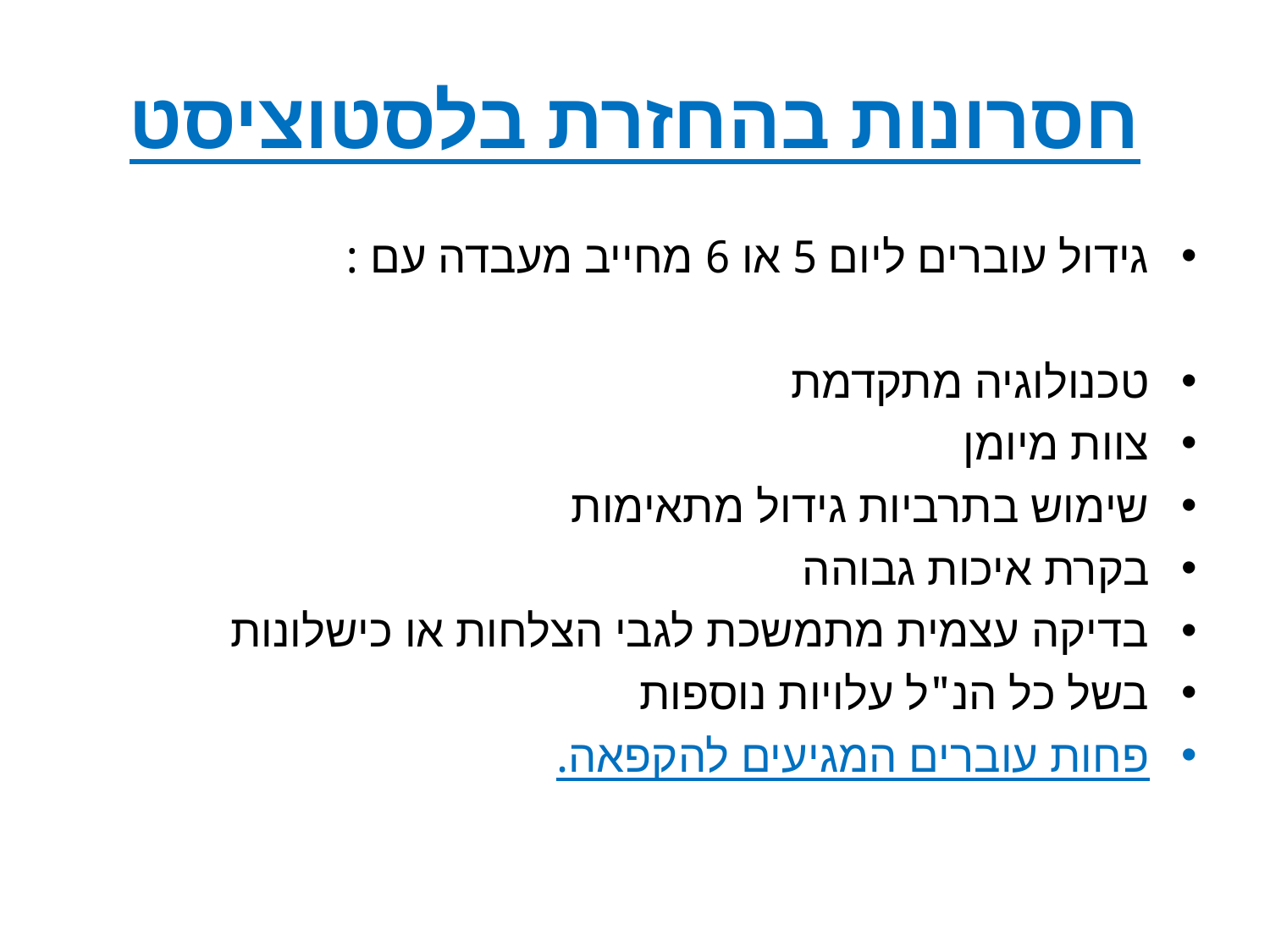

# חסרונות בהחזרת בלסטוציסט
גידול עוברים ליום 5 או 6 מחייב מעבדה עם :

טכנולוגיה מתקדמת
צוות מיומן
שימוש בתרביות גידול מתאימות
בקרת איכות גבוהה
בדיקה עצמית מתמשכת לגבי הצלחות או כישלונות
בשל כל הנ"ל עלויות נוספות
פחות עוברים המגיעים להקפאה.